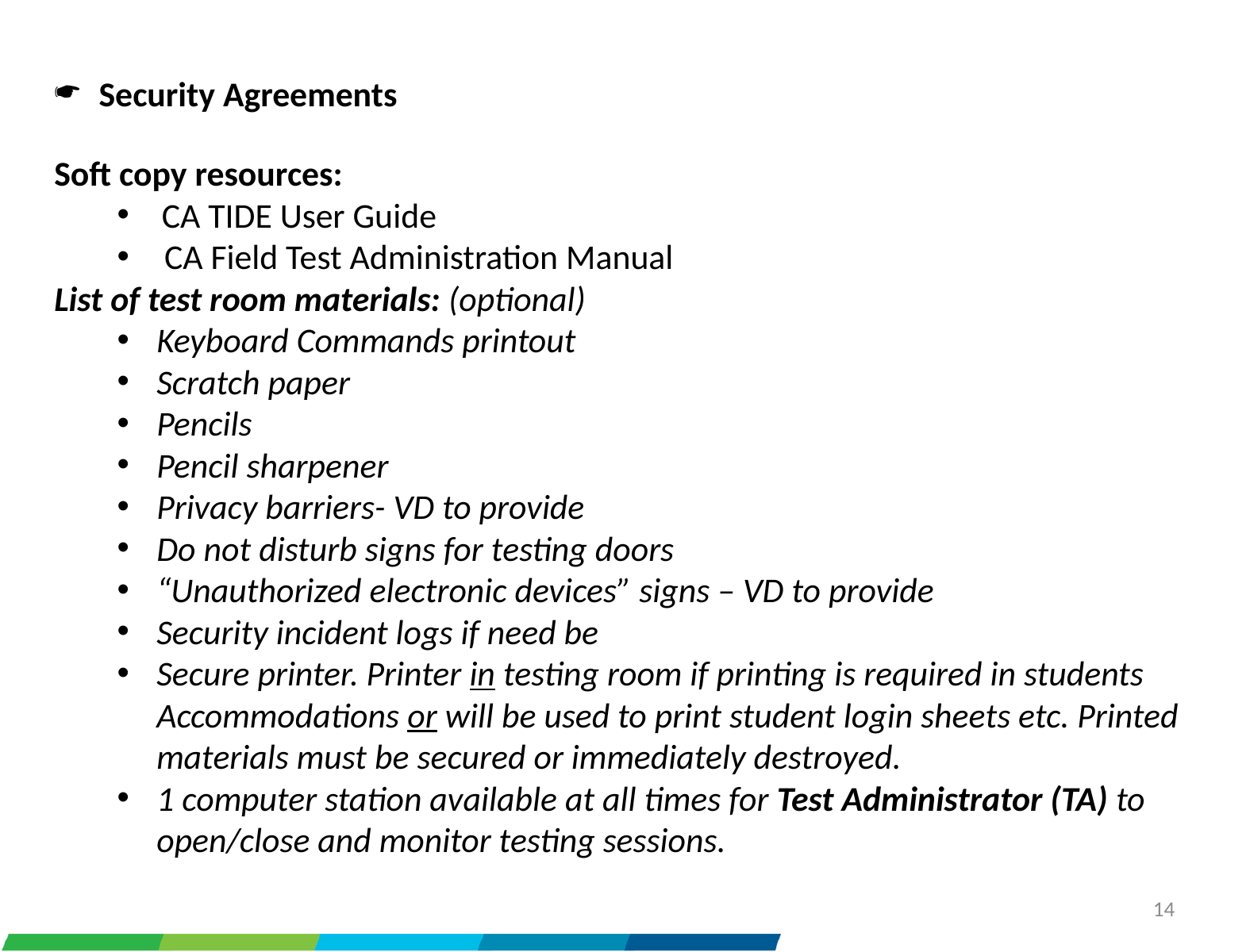

Security Agreements

Soft copy resources:
CA TIDE User Guide
CA Field Test Administration Manual
List of test room materials: (optional)
Keyboard Commands printout
Scratch paper
Pencils
Pencil sharpener
Privacy barriers- VD to provide
Do not disturb signs for testing doors
“Unauthorized electronic devices” signs – VD to provide
Security incident logs if need be
Secure printer. Printer in testing room if printing is required in students Accommodations or will be used to print student login sheets etc. Printed materials must be secured or immediately destroyed.
1 computer station available at all times for Test Administrator (TA) to open/close and monitor testing sessions.
14